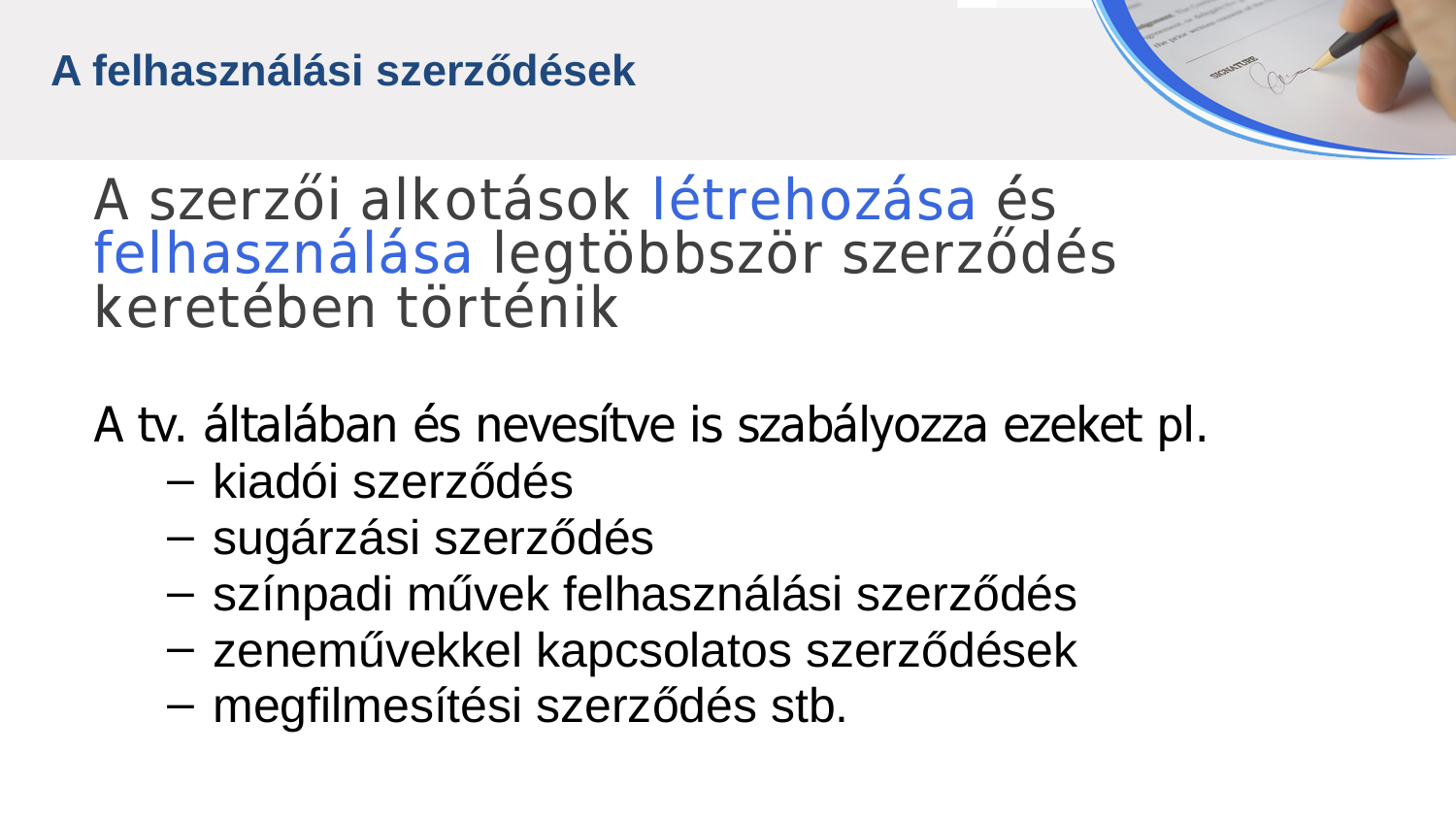

A felhasználási szerződések

A szerzői alkotások létrehozása és
felhasználása legtöbbször szerződés
keretében történik

A tv. általában és nevesítve is szabályozza ezeket pl.
kiadói szerződés
sugárzási szerződés
színpadi művek felhasználási szerződés
zeneművekkel kapcsolatos szerződések
megfilmesítési szerződés stb.